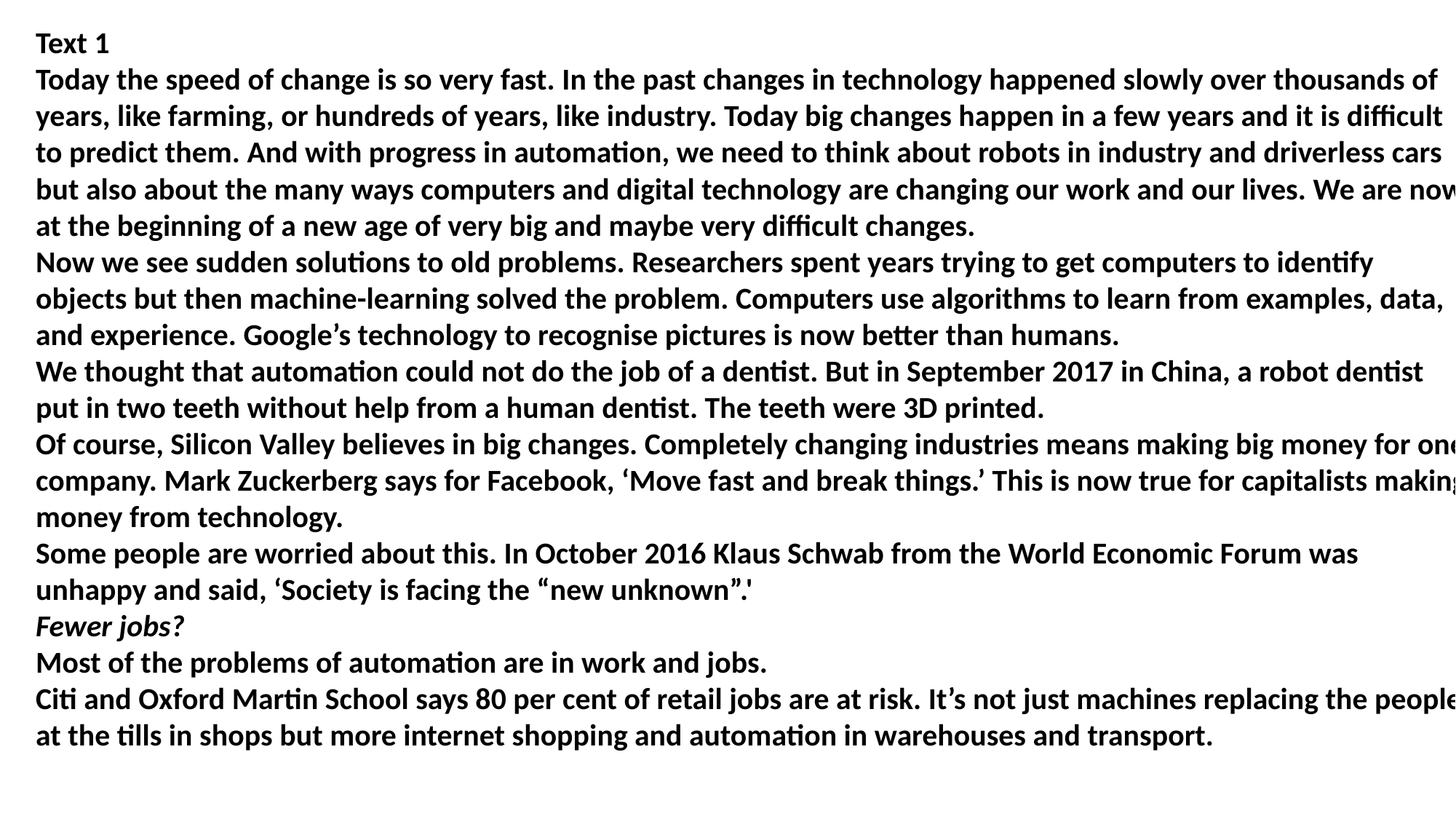

Text 1
Today the speed of change is so very fast. In the past changes in technology happened slowly over thousands of years, like farming, or hundreds of years, like industry. Today big changes happen in a few years and it is difficult to predict them. And with progress in automation, we need to think about robots in industry and driverless cars but also about the many ways computers and digital technology are changing our work and our lives. We are now at the beginning of a new age of very big and maybe very difficult changes.
Now we see sudden solutions to old problems. Researchers spent years trying to get computers to identify objects but then machine-learning solved the problem. Computers use algorithms to learn from examples, data, and experience. Google’s technology to recognise pictures is now better than humans.
We thought that automation could not do the job of a dentist. But in September 2017 in China, a robot dentist put in two teeth without help from a human dentist. The teeth were 3D printed.
Of course, Silicon Valley believes in big changes. Completely changing industries means making big money for one company. Mark Zuckerberg says for Facebook, ‘Move fast and break things.’ This is now true for capitalists making money from technology.
Some people are worried about this. In October 2016 Klaus Schwab from the World Economic Forum was unhappy and said, ‘Society is facing the “new unknown”.'
Fewer jobs?
Most of the problems of automation are in work and jobs.
Citi and Oxford Martin School says 80 per cent of retail jobs are at risk. It’s not just machines replacing the people at the tills in shops but more internet shopping and automation in warehouses and transport.

#